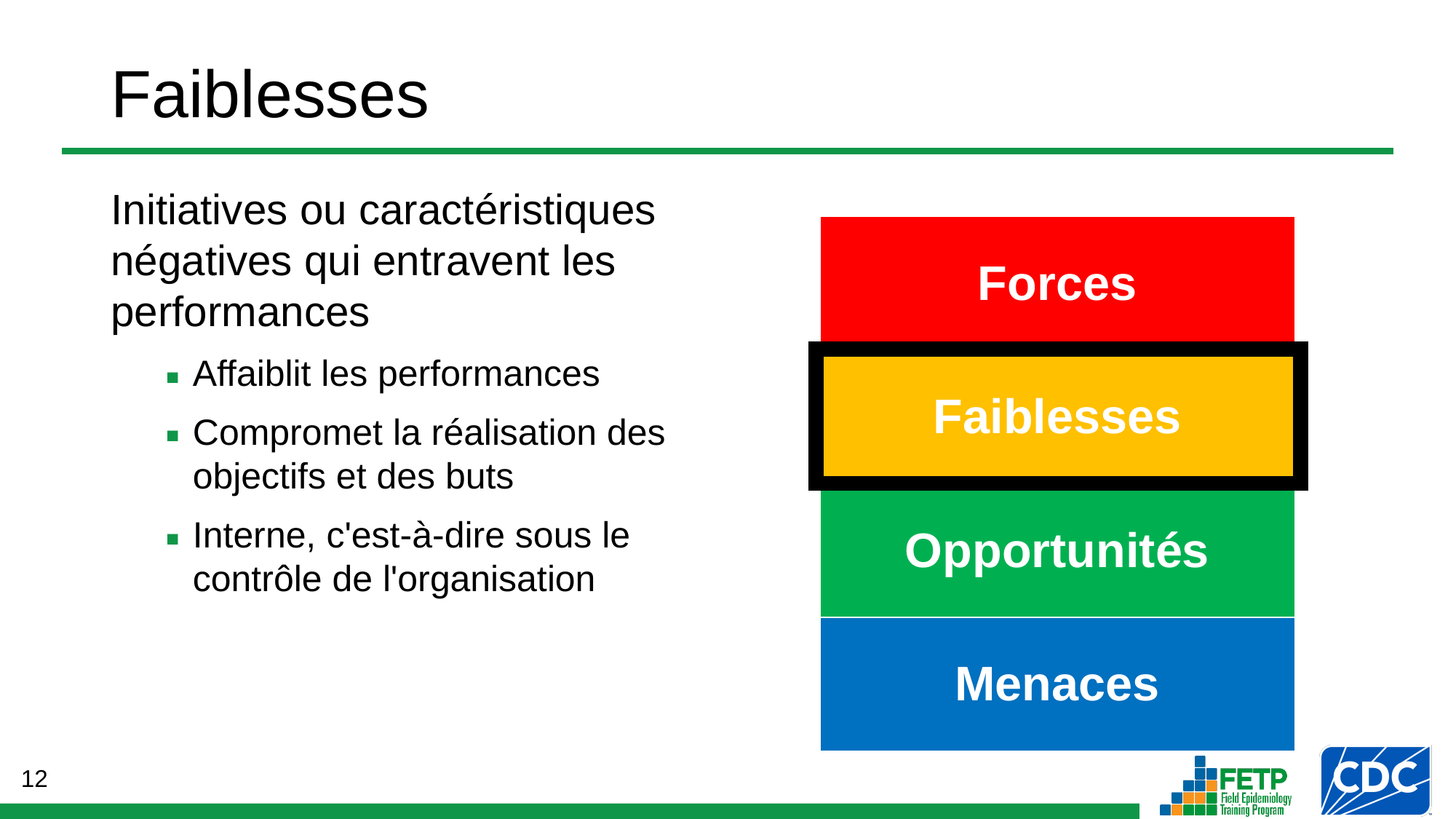

# Faiblesses
Initiatives ou caractéristiques négatives qui entravent les performances
Affaiblit les performances
Compromet la réalisation des objectifs et des buts
Interne, c'est-à-dire sous le contrôle de l'organisation

| Forces |
| --- |
| Faiblesses |
| Opportunités |
| Menaces |